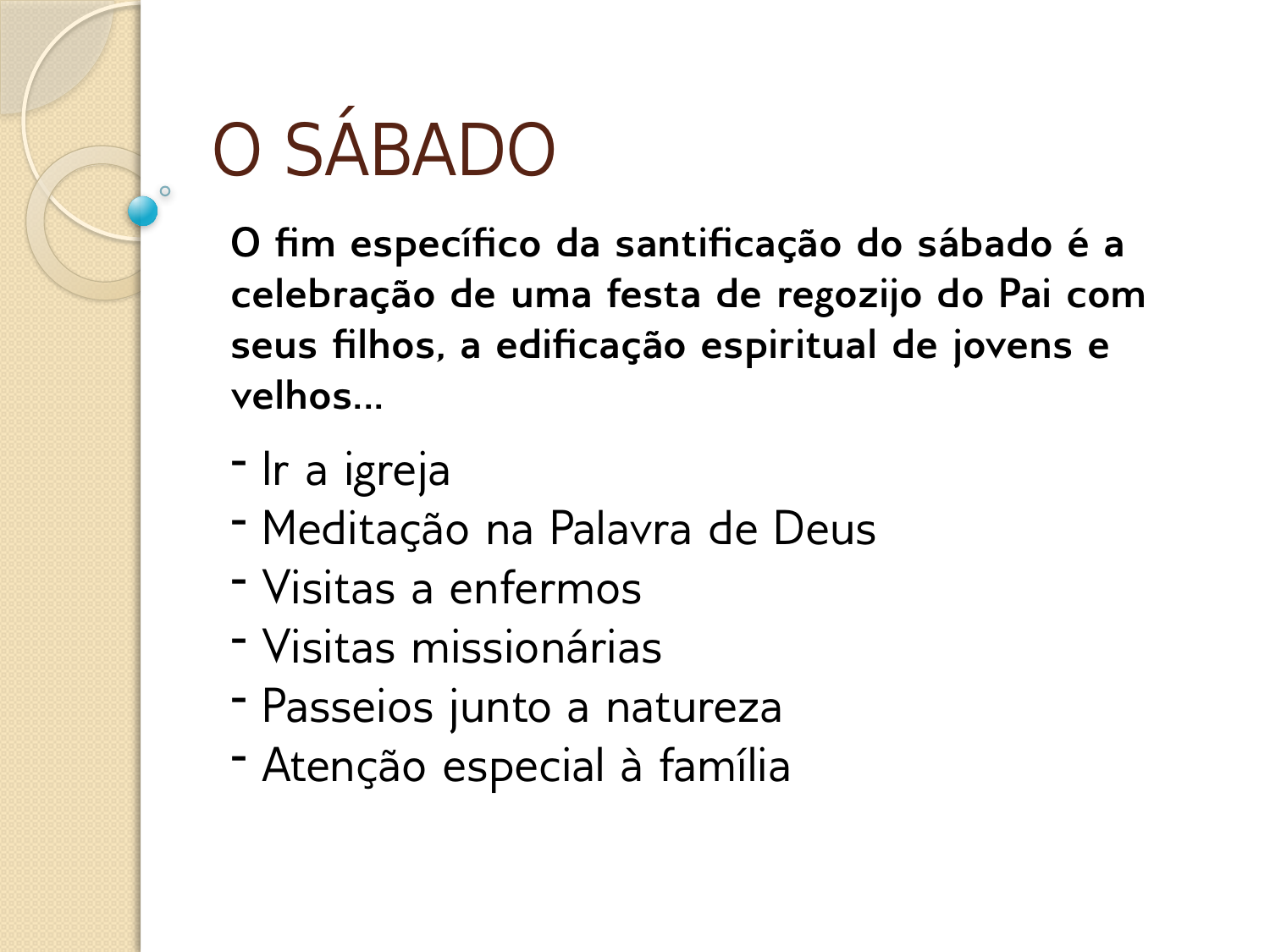

O SÁBADO
O fim específico da santificação do sábado é a celebração de uma festa de regozijo do Pai com seus filhos, a edificação espiritual de jovens e velhos...
 Ir a igreja
 Meditação na Palavra de Deus
 Visitas a enfermos
 Visitas missionárias
 Passeios junto a natureza
 Atenção especial à família